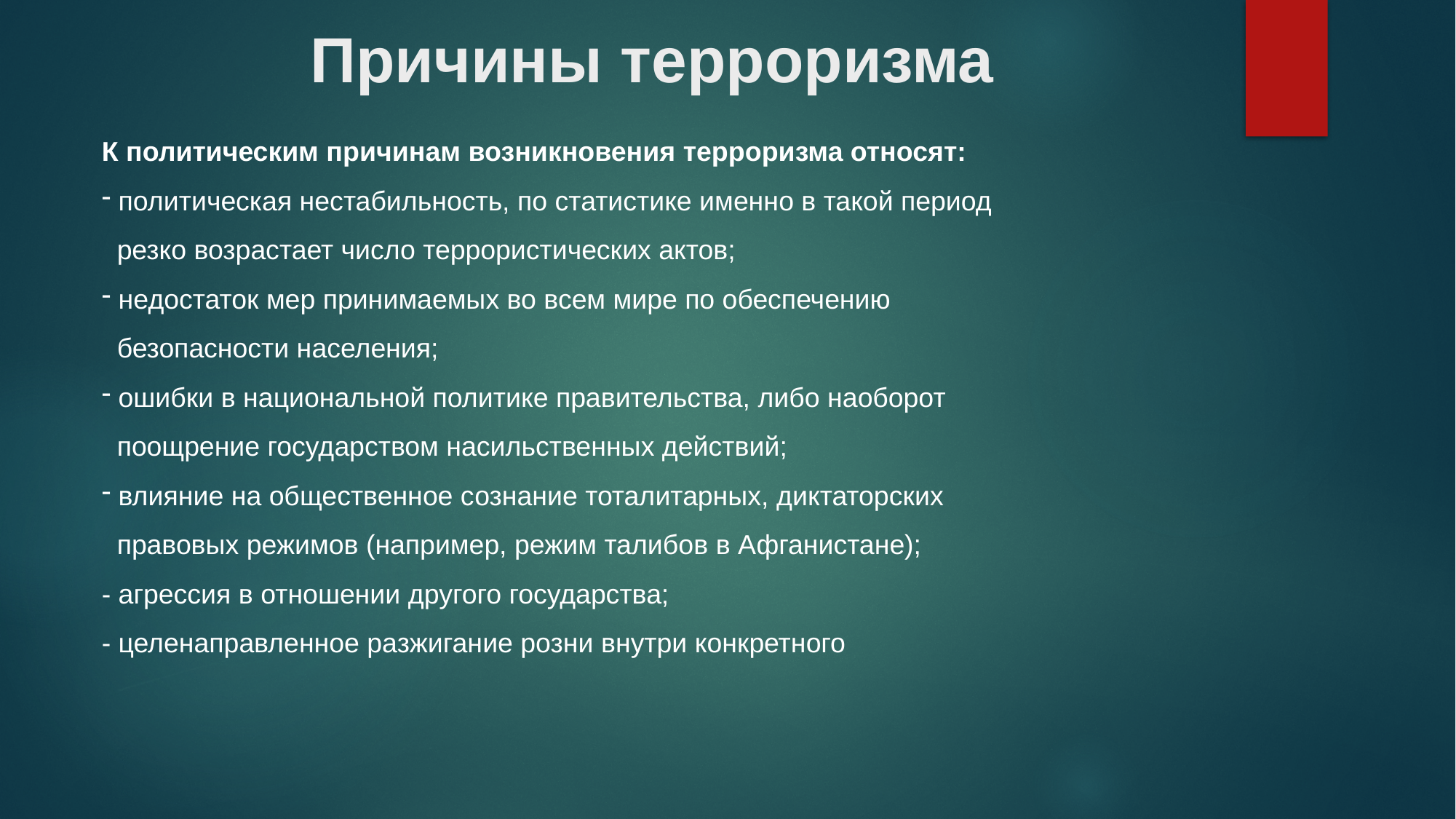

# Причины терроризма
К политическим причинам возникновения терроризма относят:
 политическая нестабильность, по статистике именно в такой период
  резко возрастает число террористических актов;
 недостаток мер принимаемых во всем мире по обеспечению
  безопасности населения;
 ошибки в национальной политике правительства, либо наоборот
  поощрение государством насильственных действий;
 влияние на общественное сознание тоталитарных, диктаторских
  правовых режимов (например, режим талибов в Афганистане);
- агрессия в отношении другого государства;
- целенаправленное разжигание розни внутри конкретного